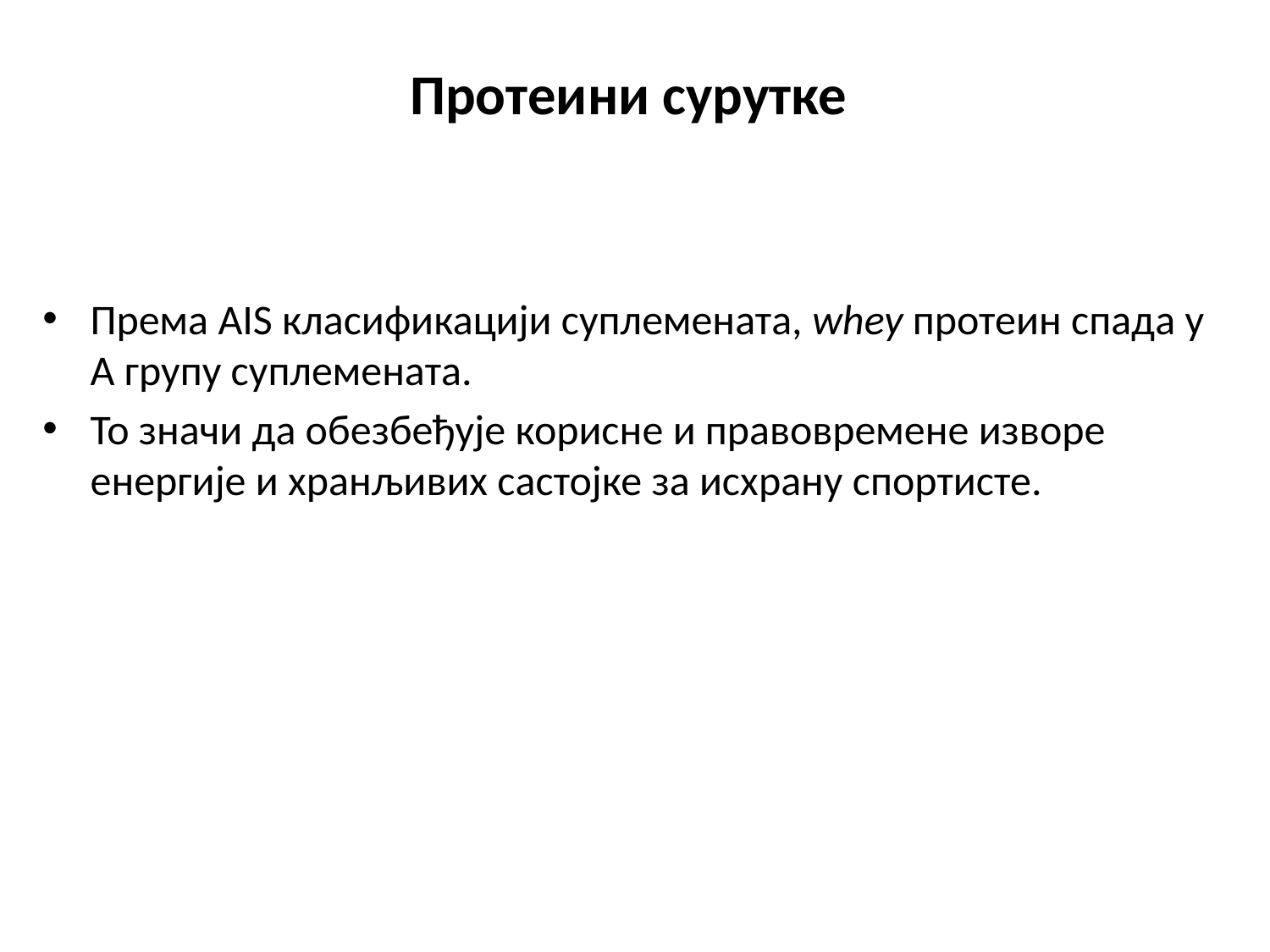

# Протеини сурутке
Према AIS класификацији суплемената, whey протеин спада у А групу суплемената.
То значи да обезбеђује корисне и правовремене изворе енергије и хранљивих састојке за исхрану спортисте.